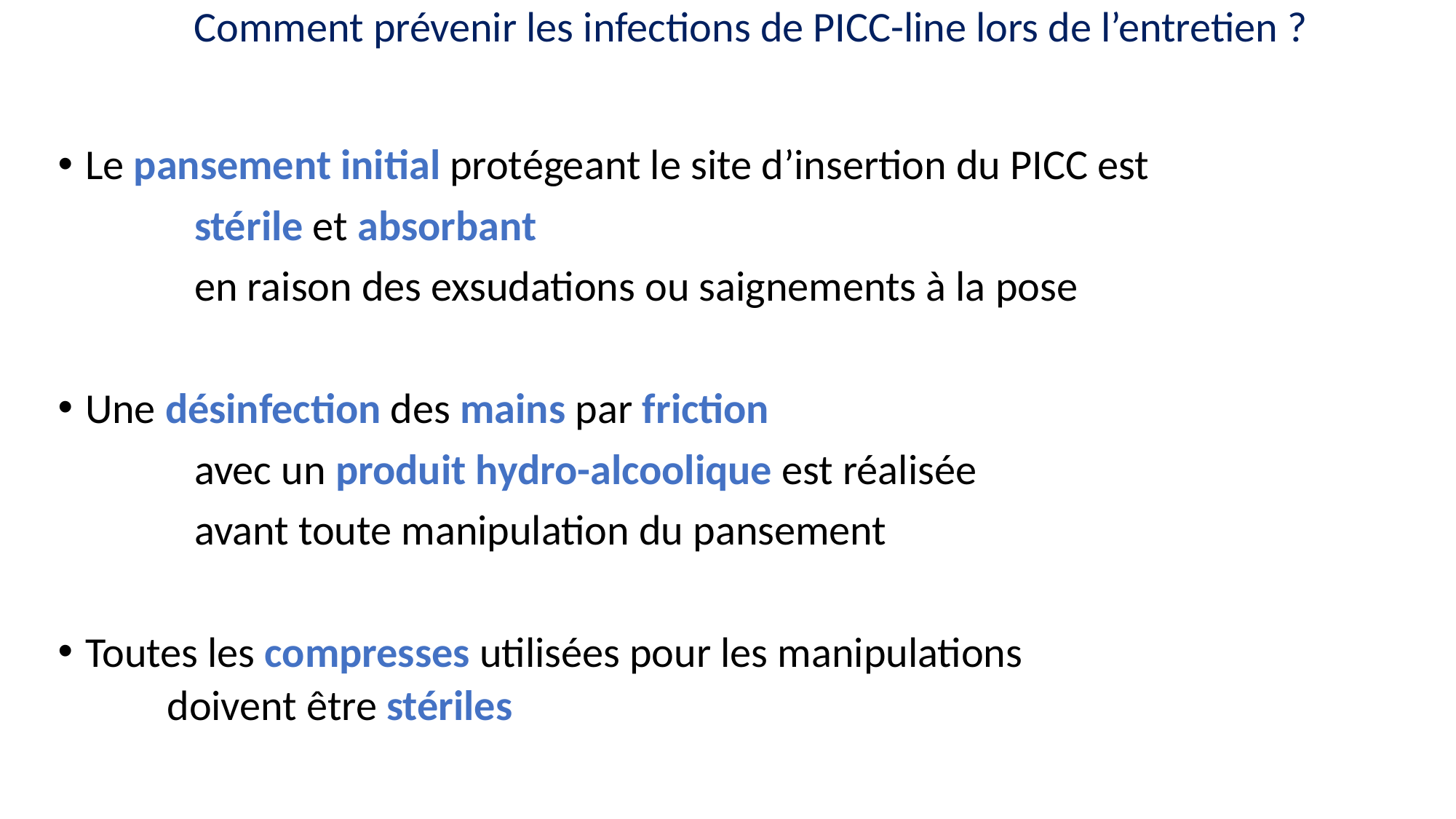

Comment prévenir les infections de PICC-line lors de l’entretien ?
Le pansement initial protégeant le site d’insertion du PICC est
		stérile et absorbant
		en raison des exsudations ou saignements à la pose

Une désinfection des mains par friction
		avec un produit hydro-alcoolique est réalisée
		avant toute manipulation du pansement

Toutes les compresses utilisées pour les manipulations
doivent être stériles